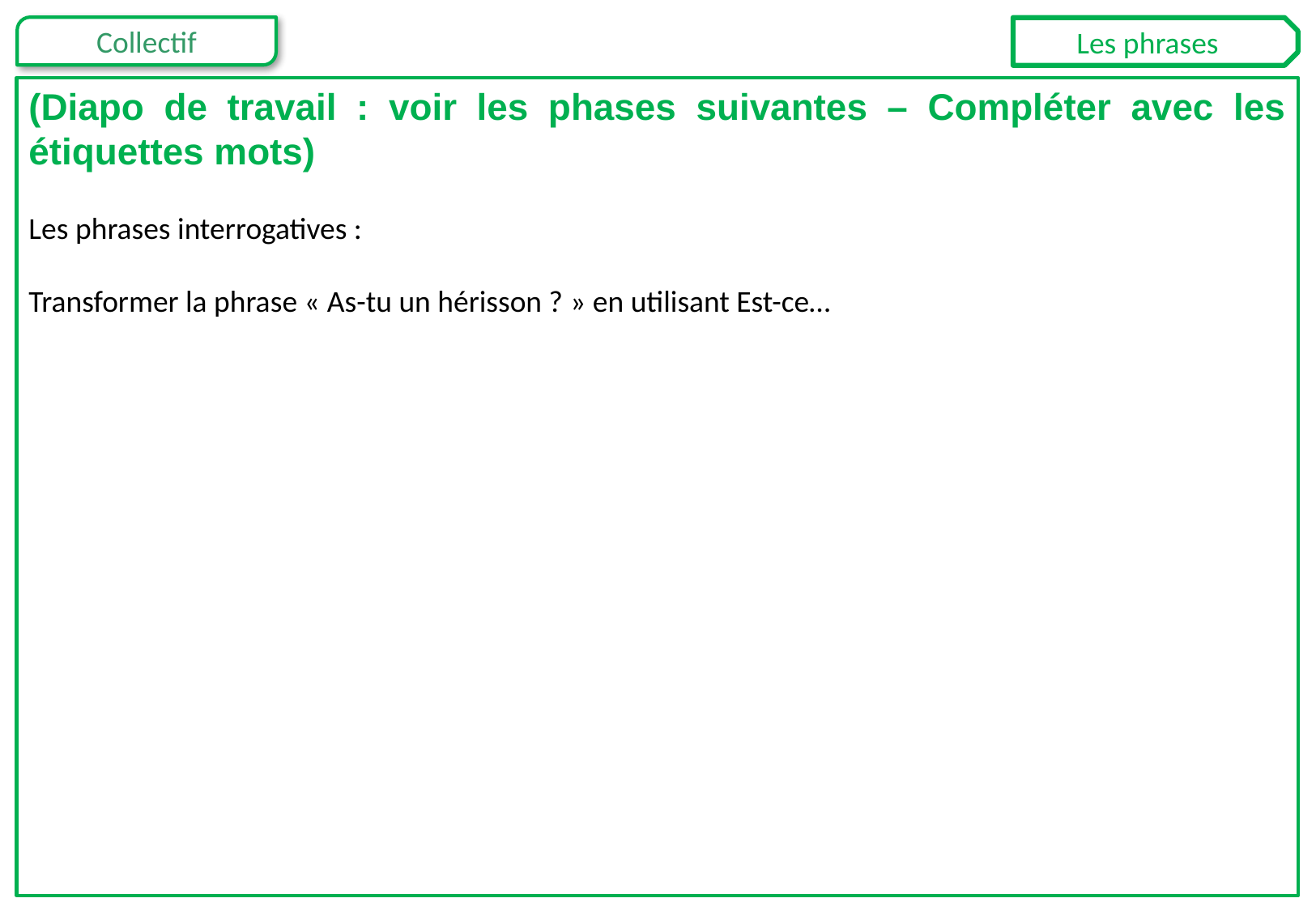

Les phrases
(Diapo de travail : voir les phases suivantes – Compléter avec les étiquettes mots)

Les phrases interrogatives :

Transformer la phrase « As-tu un hérisson ? » en utilisant Est-ce…